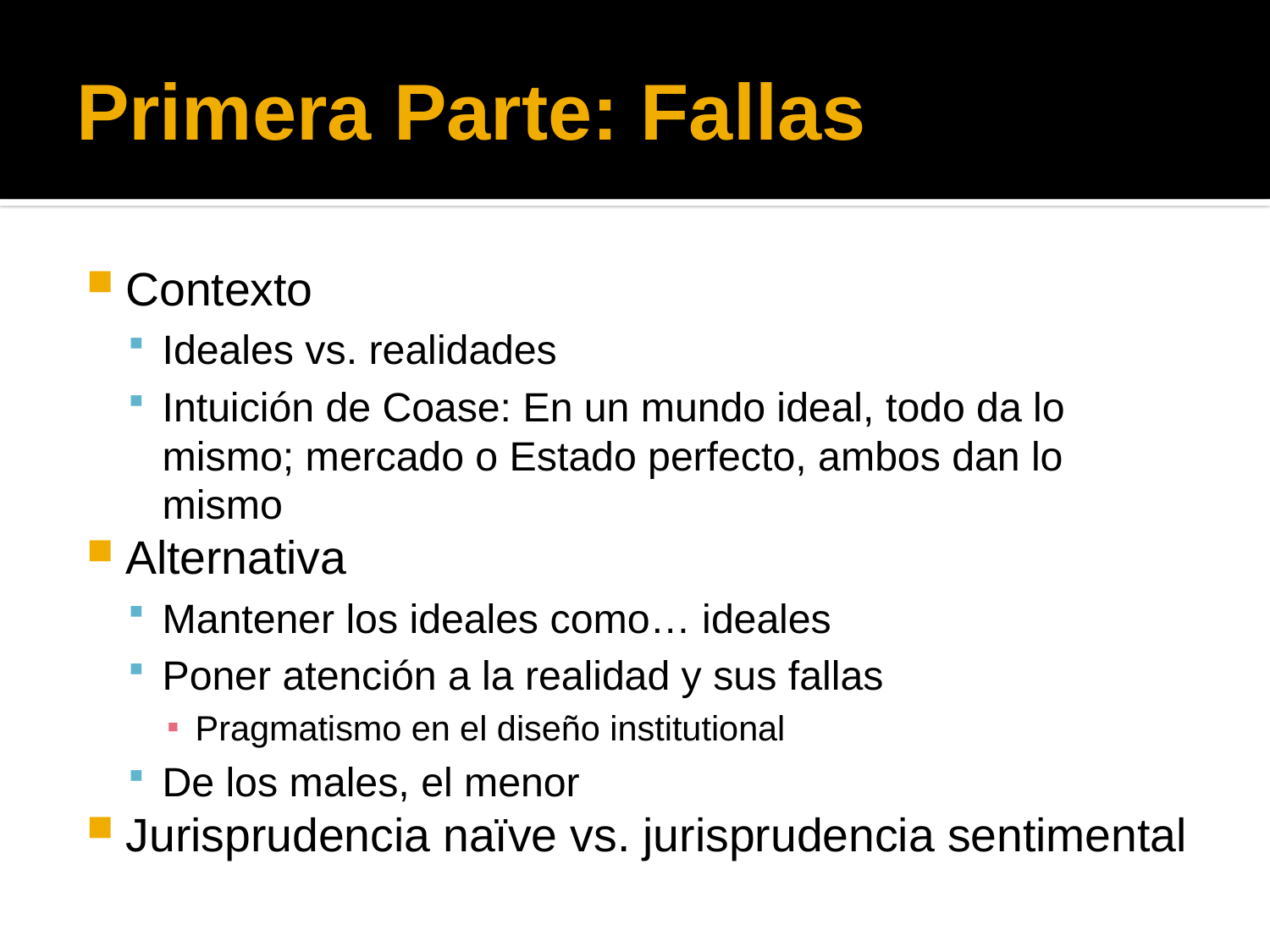

# Primera Parte: Fallas
Contexto
Ideales vs. realidades
Intuición de Coase: En un mundo ideal, todo da lo mismo; mercado o Estado perfecto, ambos dan lo mismo
Alternativa
Mantener los ideales como… ideales
Poner atención a la realidad y sus fallas
Pragmatismo en el diseño institutional
De los males, el menor
Jurisprudencia naïve vs. jurisprudencia sentimental